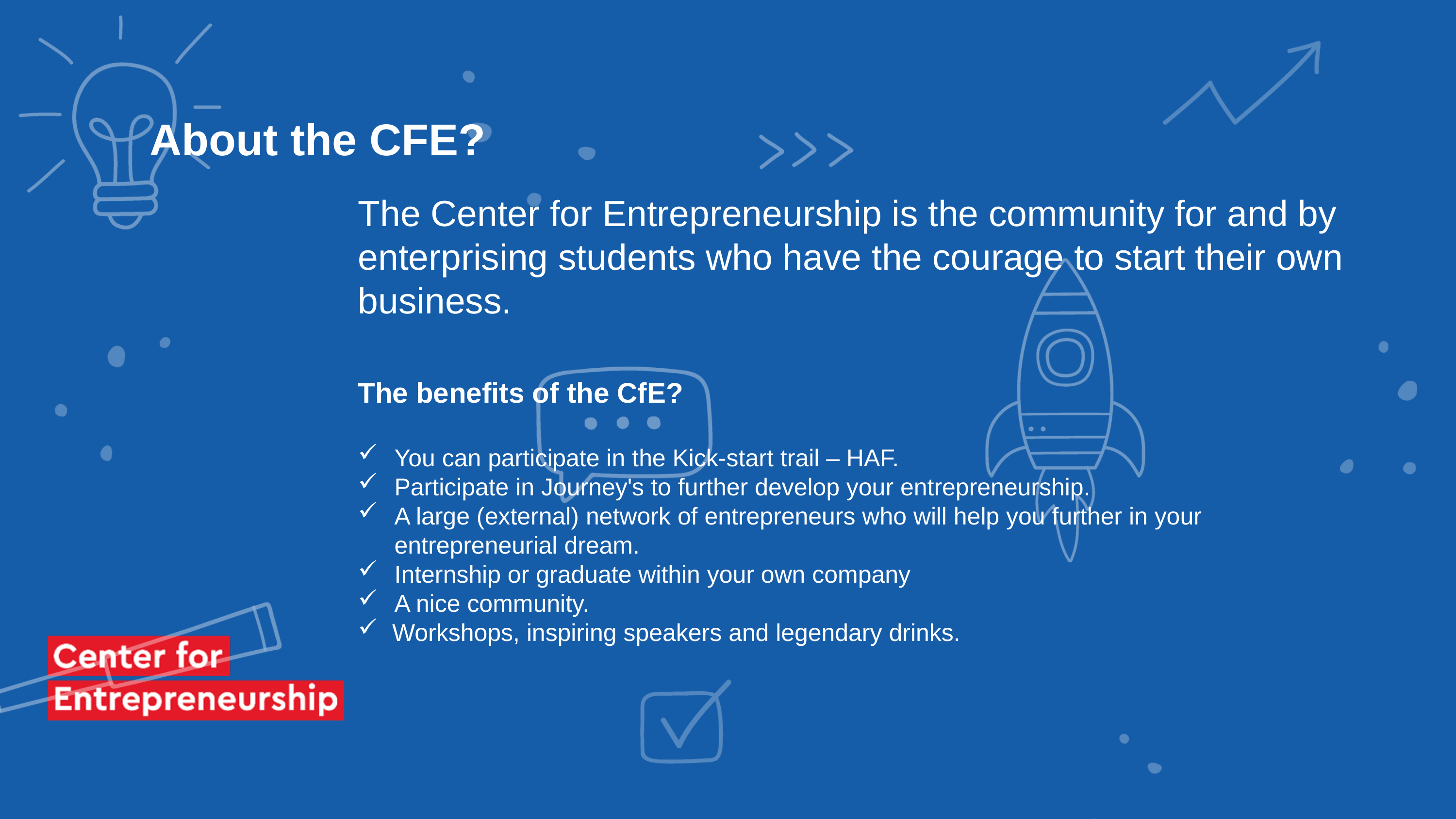

About the CFE?
The Center for Entrepreneurship is the community for and by enterprising students who have the courage to start their own business.

The benefits of the CfE?

You can participate in the Kick-start trail – HAF.
Participate in Journey's to further develop your entrepreneurship.
A large (external) network of entrepreneurs who will help you further in your entrepreneurial dream.
Internship or graduate within your own company
A nice community.​
 Workshops, inspiring speakers and legendary drinks.